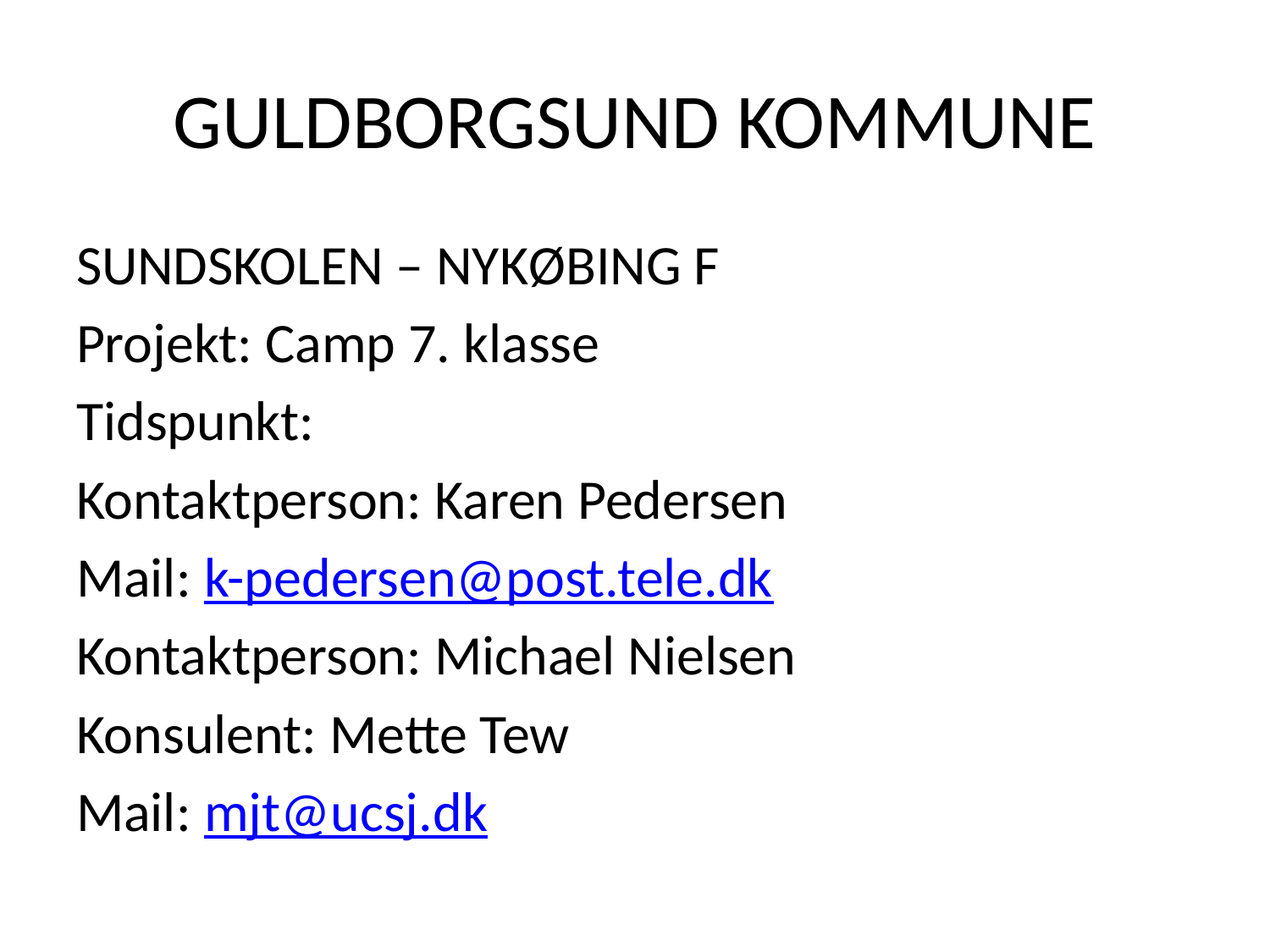

# GULDBORGSUND KOMMUNE
SUNDSKOLEN – NYKØBING F
Projekt: Camp 7. klasse
Tidspunkt:
Kontaktperson: Karen Pedersen
Mail: k-pedersen@post.tele.dk
Kontaktperson: Michael Nielsen
Konsulent: Mette Tew
Mail: mjt@ucsj.dk